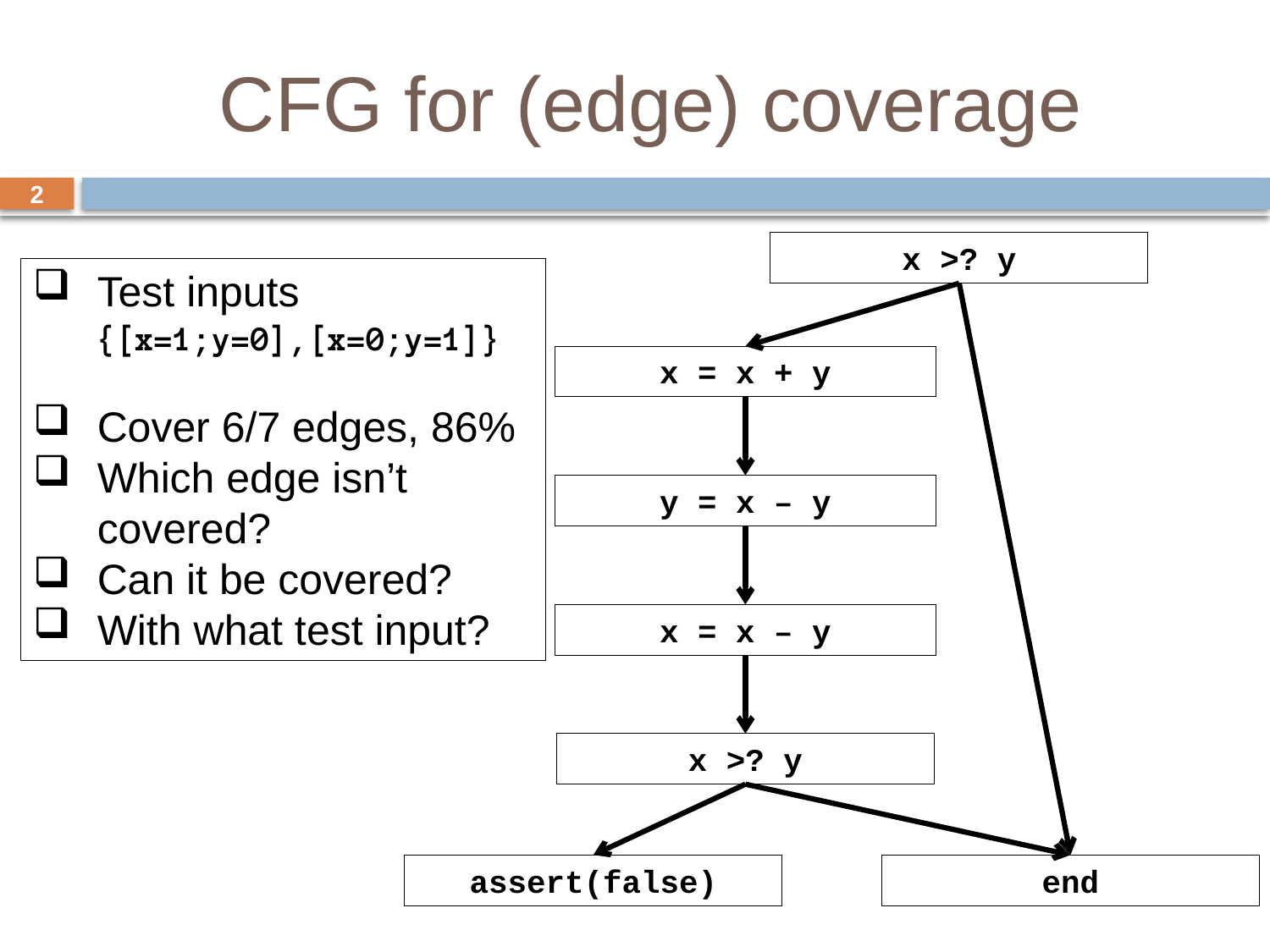

# CFG for (edge) coverage
2
x >? y
x = x + y
y = x – y
x = x – y
x >? y
assert(false)
end
Test inputs
{[x=1;y=0],[x=0;y=1]}
Cover 6/7 edges, 86%
Which edge isn’t covered?
Can it be covered?
With what test input?